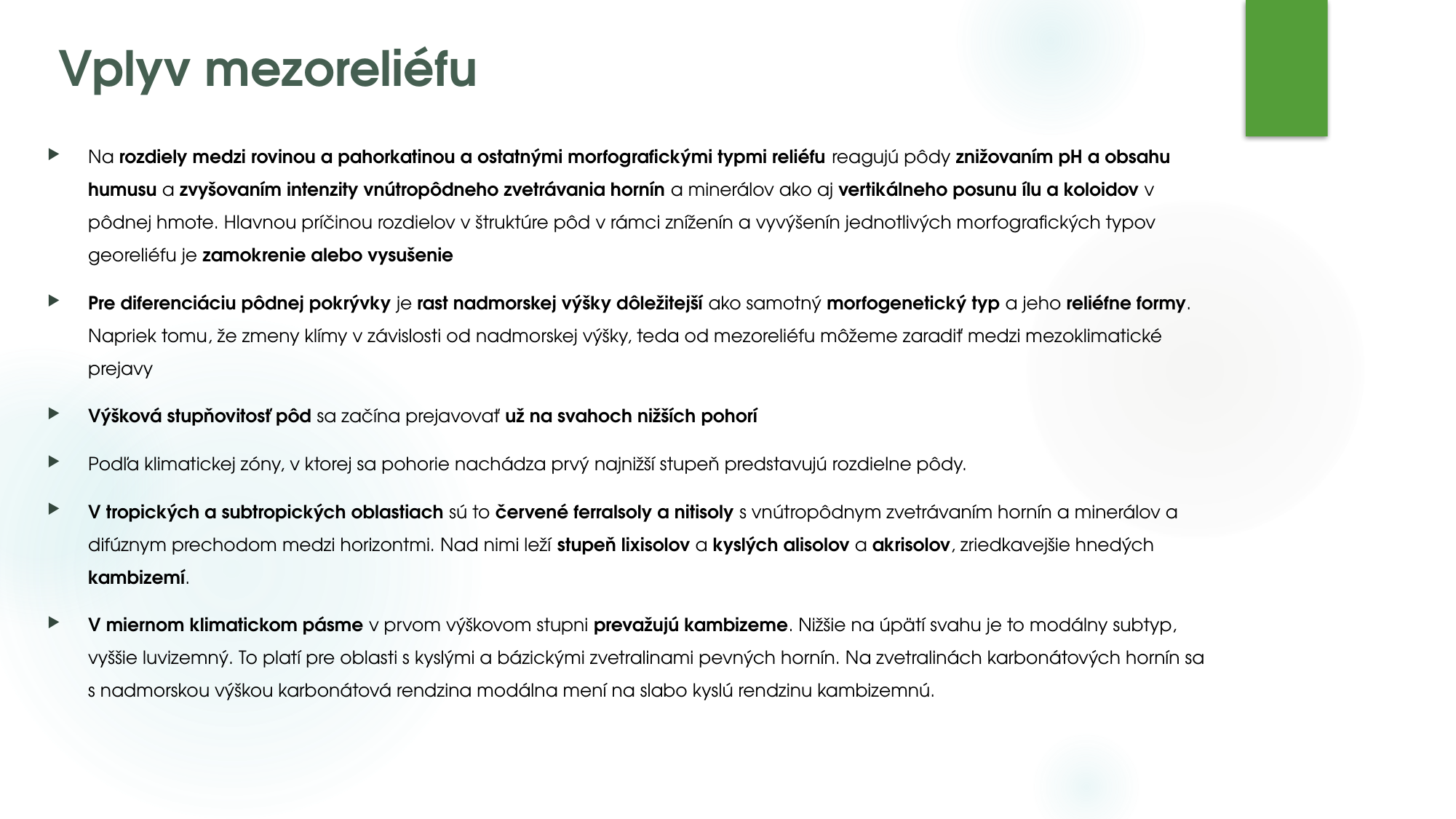

# Vplyv mezoreliéfu
Na rozdiely medzi rovinou a pahorkatinou a ostatnými morfografickými typmi reliéfu reagujú pôdy znižovaním pH a obsahu humusu a zvyšovaním intenzity vnútropôdneho zvetrávania hornín a minerálov ako aj vertikálneho posunu ílu a koloidov v pôdnej hmote. Hlavnou príčinou rozdielov v štruktúre pôd v rámci zníženín a vyvýšenín jednotlivých morfografických typov georeliéfu je zamokrenie alebo vysušenie
Pre diferenciáciu pôdnej pokrývky je rast nadmorskej výšky dôležitejší ako samotný morfogenetický typ a jeho reliéfne formy. Napriek tomu, že zmeny klímy v závislosti od nadmorskej výšky, teda od mezoreliéfu môžeme zaradiť medzi mezoklimatické prejavy
Výšková stupňovitosť pôd sa začína prejavovať už na svahoch nižších pohorí
Podľa klimatickej zóny, v ktorej sa pohorie nachádza prvý najnižší stupeň predstavujú rozdielne pôdy.
V tropických a subtropických oblastiach sú to červené ferralsoly a nitisoly s vnútropôdnym zvetrávaním hornín a minerálov a difúznym prechodom medzi horizontmi. Nad nimi leží stupeň lixisolov a kyslých alisolov a akrisolov, zriedkavejšie hnedých kambizemí.
V miernom klimatickom pásme v prvom výškovom stupni prevažujú kambizeme. Nižšie na úpätí svahu je to modálny subtyp, vyššie luvizemný. To platí pre oblasti s kyslými a bázickými zvetralinami pevných hornín. Na zvetralinách karbonátových hornín sa s nadmorskou výškou karbonátová rendzina modálna mení na slabo kyslú rendzinu kambizemnú.